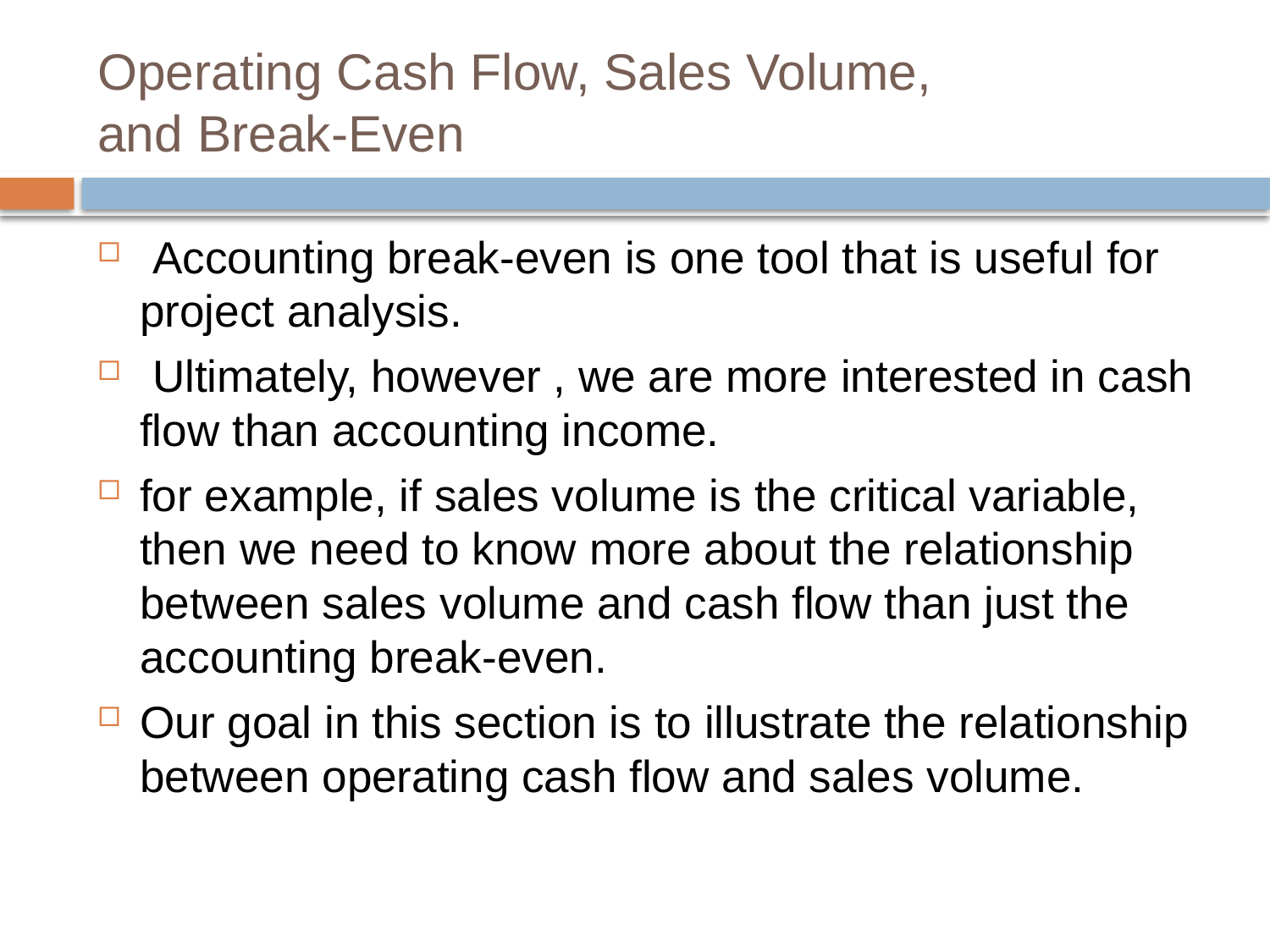

# Operating Cash Flow, Sales Volume, and Break-Even
 Accounting break-even is one tool that is useful for project analysis.
 Ultimately, however , we are more interested in cash flow than accounting income.
for example, if sales volume is the critical variable, then we need to know more about the relationship between sales volume and cash flow than just the accounting break-even.
Our goal in this section is to illustrate the relationship between operating cash flow and sales volume.